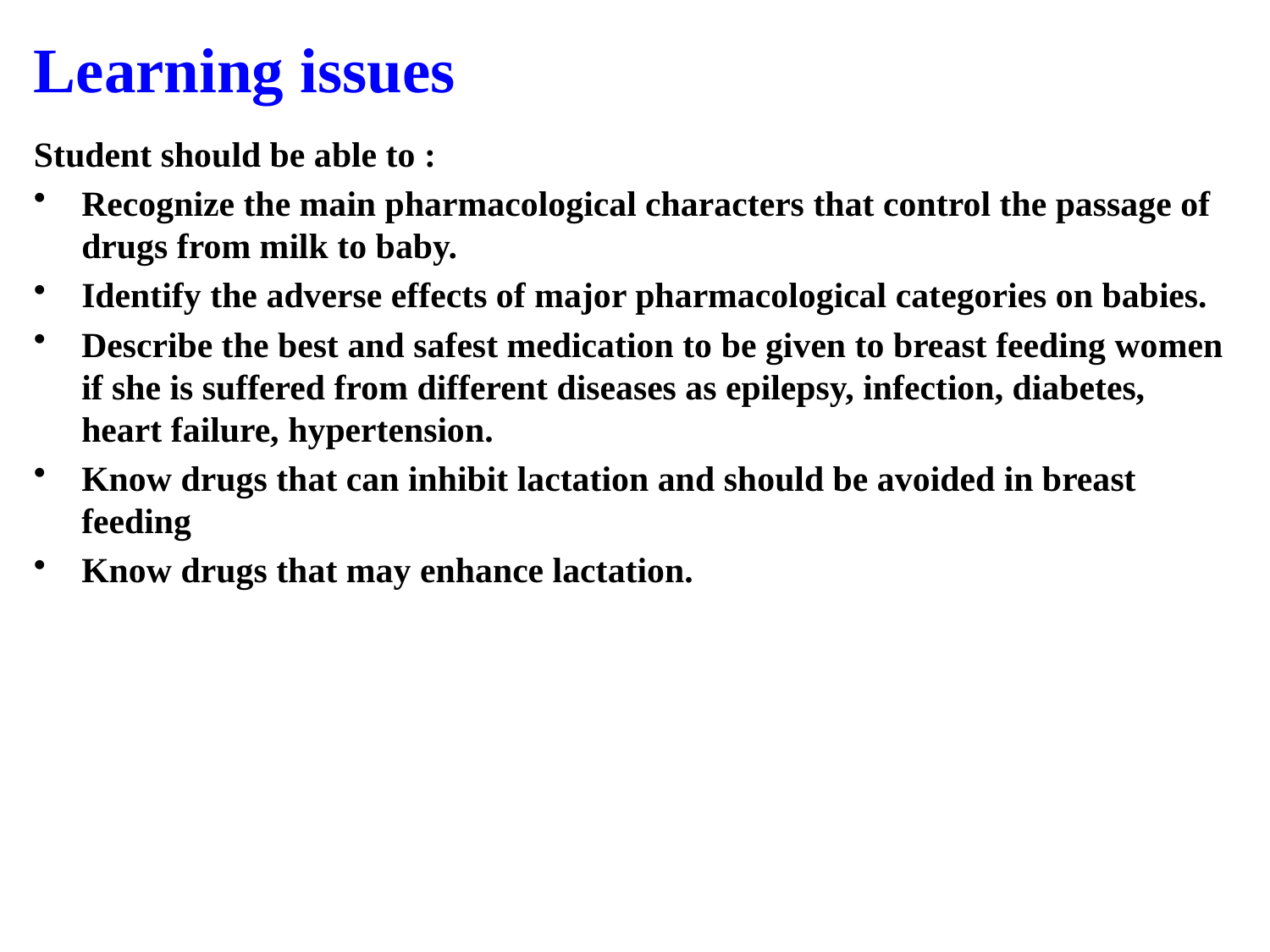

Learning issues

Student should be able to :
Recognize the main pharmacological characters that control the passage of drugs from milk to baby.
Identify the adverse effects of major pharmacological categories on babies.
Describe the best and safest medication to be given to breast feeding women if she is suffered from different diseases as epilepsy, infection, diabetes, heart failure, hypertension.
Know drugs that can inhibit lactation and should be avoided in breast feeding
Know drugs that may enhance lactation.